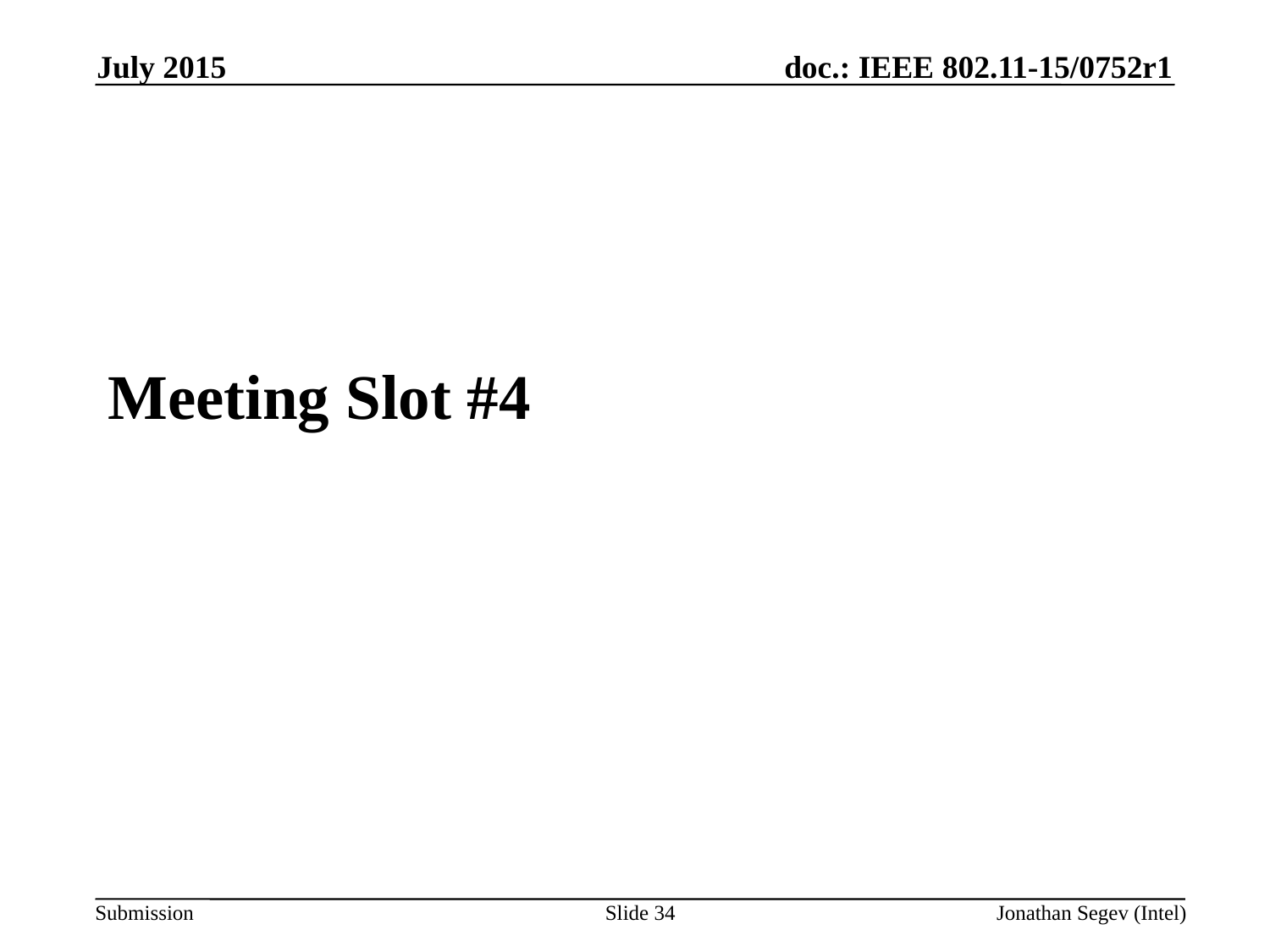

July 2015
Meeting Slot #4

Slide 34
Jonathan Segev (Intel)